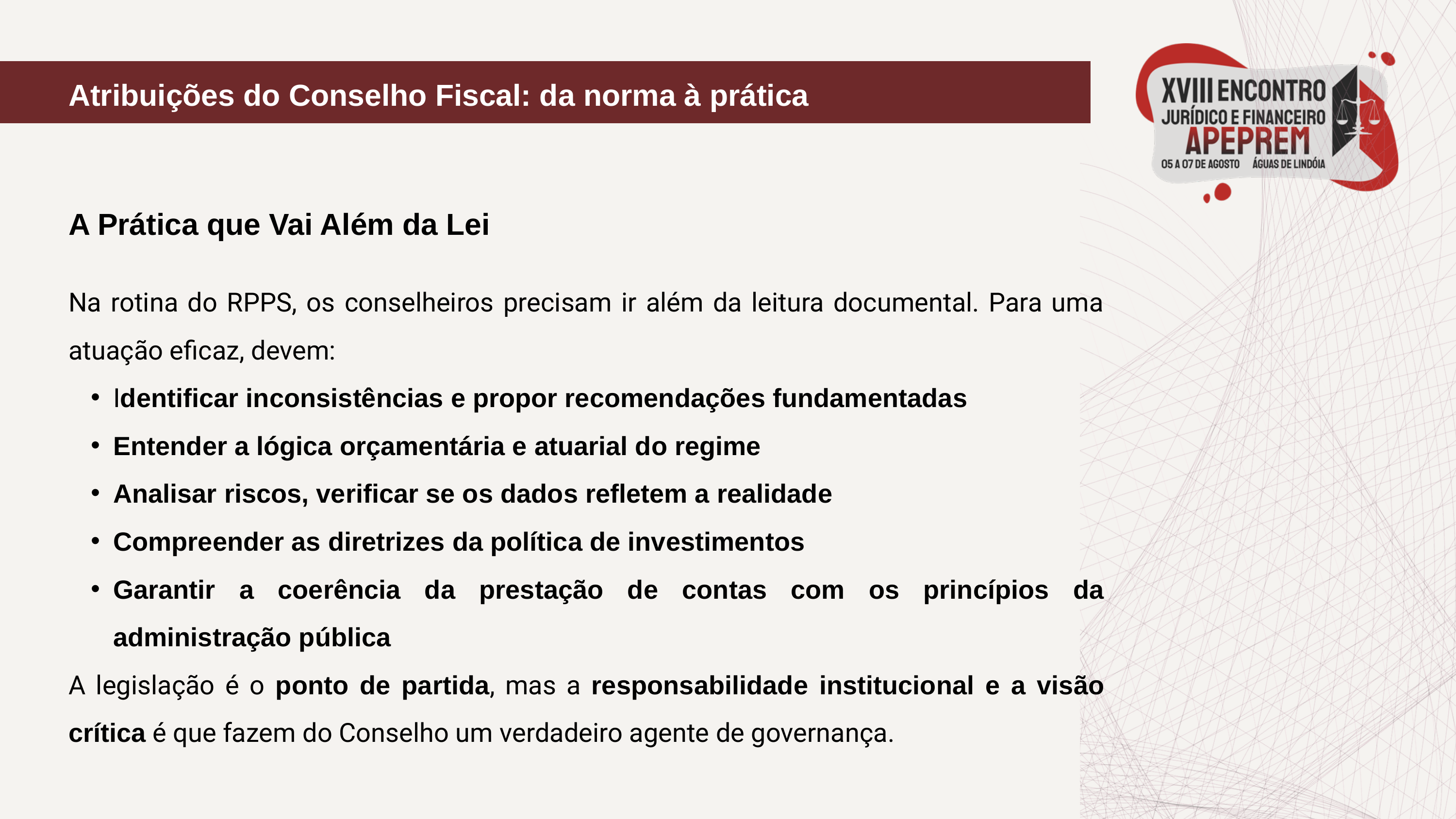

Atribuições do Conselho Fiscal: da norma à prática
A Prática que Vai Além da Lei
Na rotina do RPPS, os conselheiros precisam ir além da leitura documental. Para uma atuação eficaz, devem:
Identificar inconsistências e propor recomendações fundamentadas
Entender a lógica orçamentária e atuarial do regime
Analisar riscos, verificar se os dados refletem a realidade
Compreender as diretrizes da política de investimentos
Garantir a coerência da prestação de contas com os princípios da administração pública
A legislação é o ponto de partida, mas a responsabilidade institucional e a visão crítica é que fazem do Conselho um verdadeiro agente de governança.